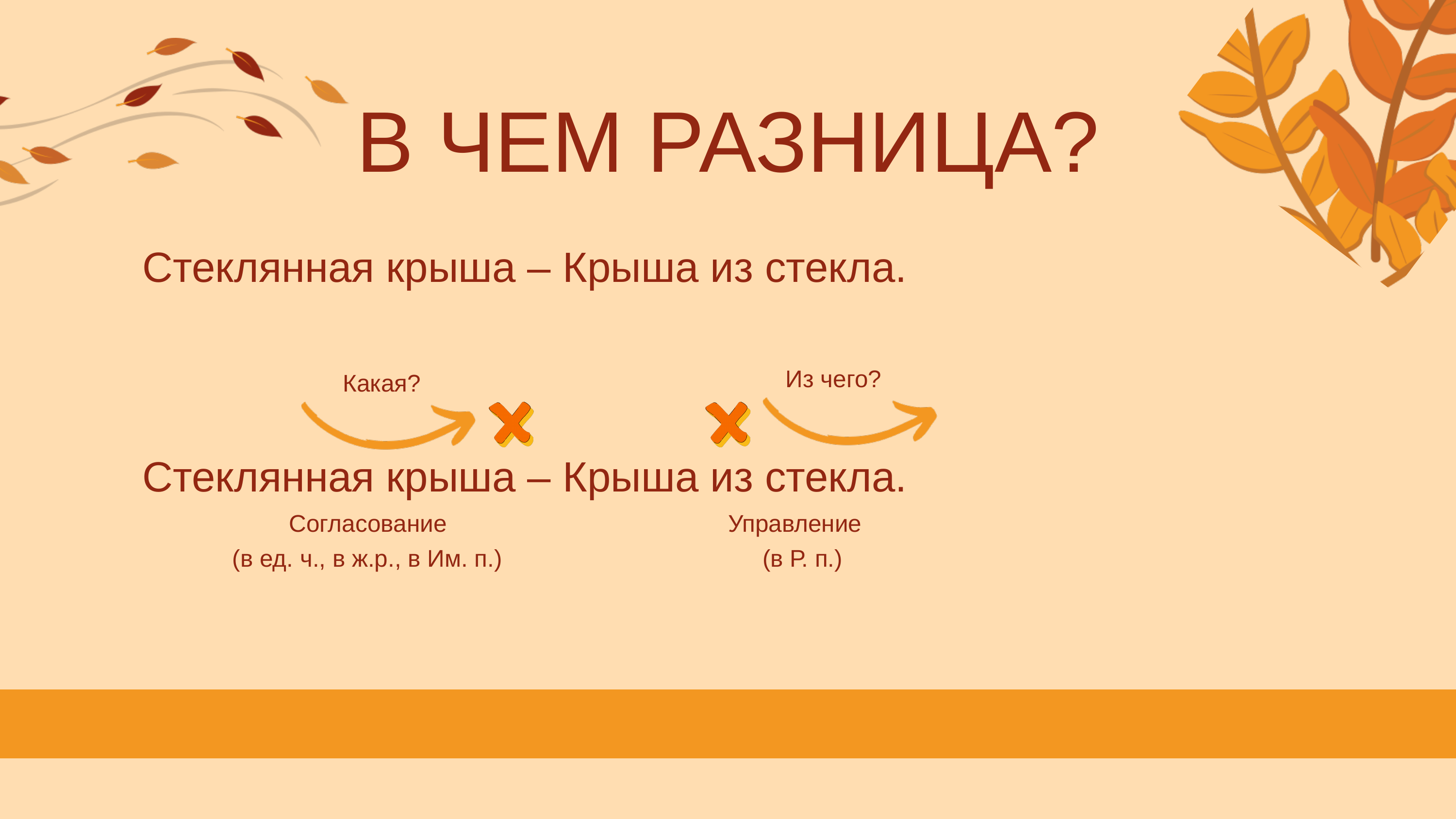

В ЧЕМ РАЗНИЦА?
Стеклянная крыша – Крыша из стекла.
Из чего?
Какая?

Стеклянная крыша – Крыша из стекла.
Согласование
Управление
(в ед. ч., в ж.р., в Им. п.)
(в Р. п.)